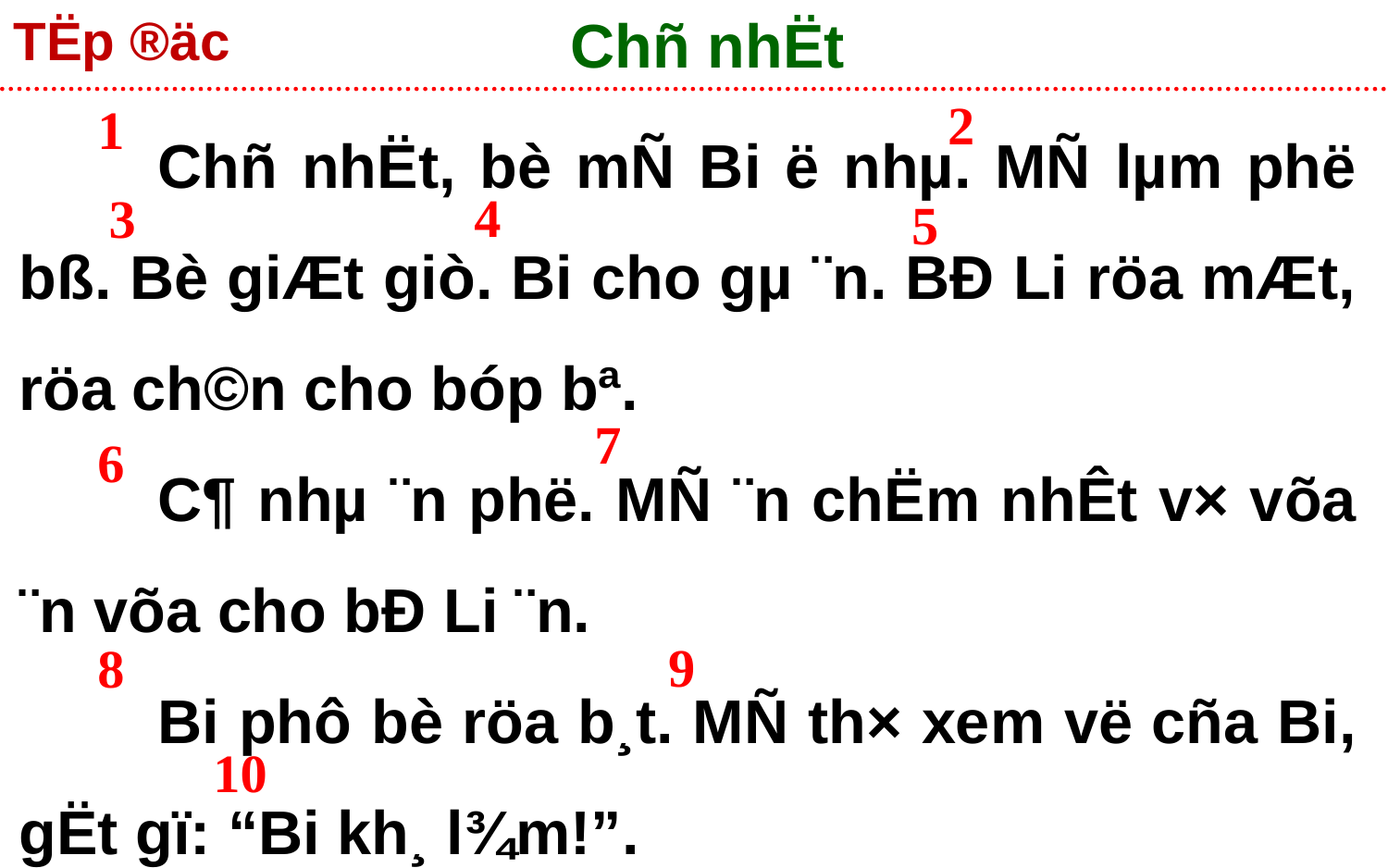

TËp ®äc
Chñ nhËt
	Chñ nhËt, bè mÑ Bi ë nhµ. MÑ lµm phë bß. Bè giÆt giò. Bi cho gµ ¨n. BÐ Li röa mÆt, röa ch©n cho bóp bª.
	C¶ nhµ ¨n phë. MÑ ¨n chËm nhÊt v× võa ¨n võa cho bÐ Li ¨n.
	Bi phô bè röa b¸t. MÑ th× xem vë cña Bi, gËt gï: “Bi kh¸ l¾m!”.
2
1

4
3
5
7
6
9
8
10